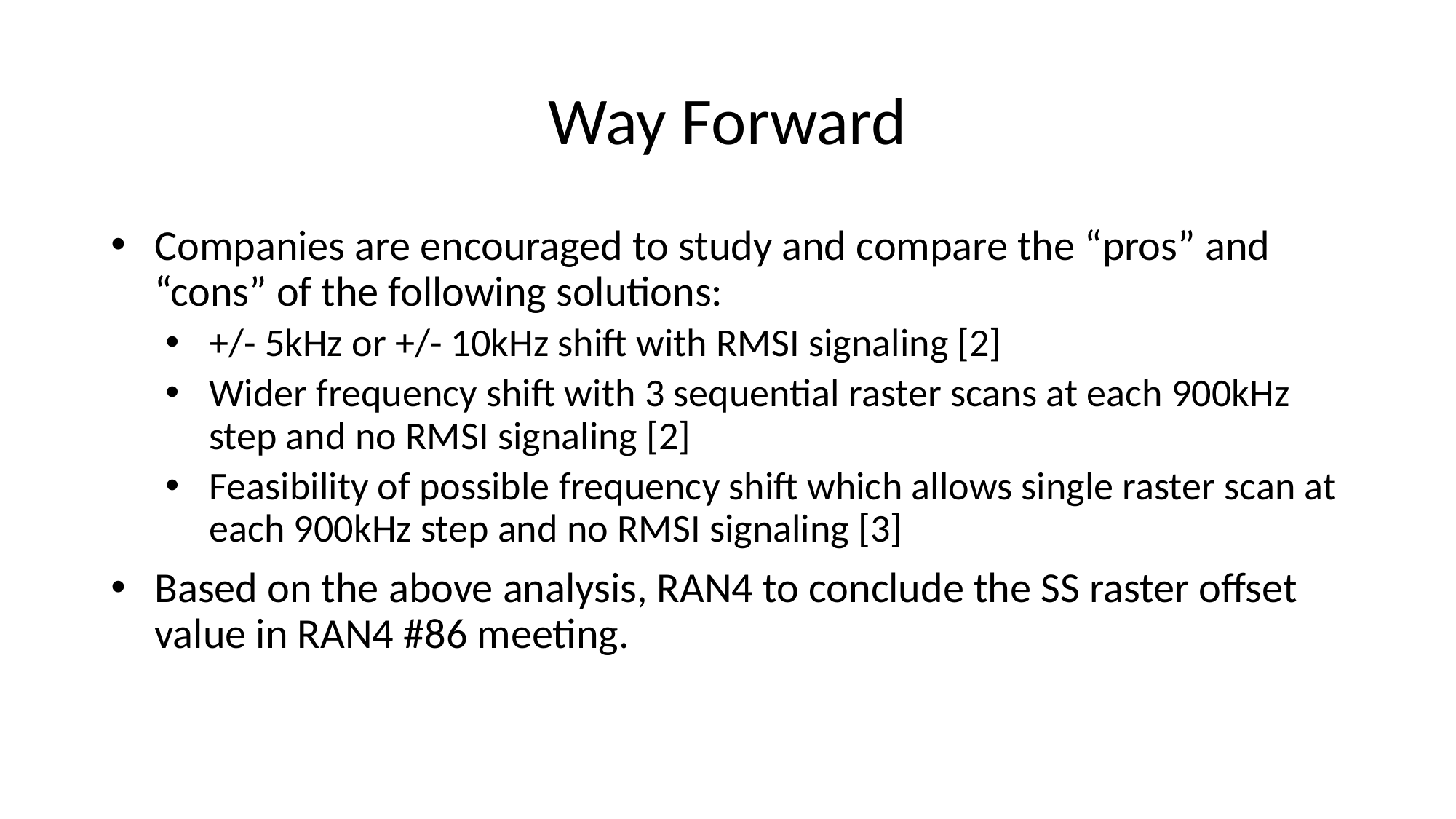

# Way Forward
Companies are encouraged to study and compare the “pros” and “cons” of the following solutions:
+/- 5kHz or +/- 10kHz shift with RMSI signaling [2]
Wider frequency shift with 3 sequential raster scans at each 900kHz step and no RMSI signaling [2]
Feasibility of possible frequency shift which allows single raster scan at each 900kHz step and no RMSI signaling [3]
Based on the above analysis, RAN4 to conclude the SS raster offset value in RAN4 #86 meeting.